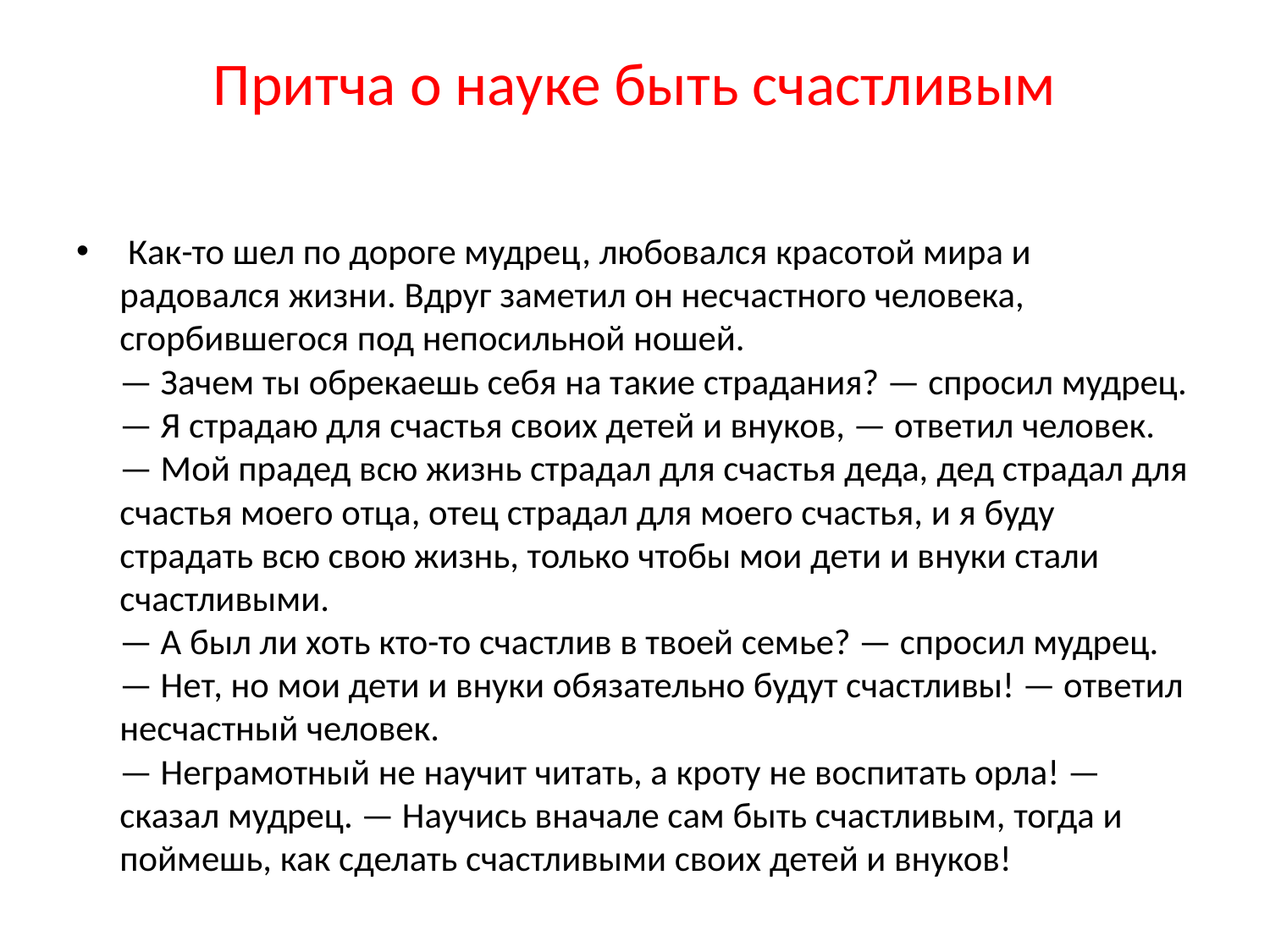

# Притча о науке быть счастливым
 Как-то шел по дороге мудрец, любовался красотой мира и радовался жизни. Вдруг заметил он несчастного человека, сгорбившегося под непосильной ношей.
— Зачем ты обрекаешь себя на такие страдания? — спросил мудрец.
— Я страдаю для счастья своих детей и внуков, — ответил человек. — Мой прадед всю жизнь страдал для счастья деда, дед страдал для счастья моего отца, отец страдал для моего счастья, и я буду страдать всю свою жизнь, только чтобы мои дети и внуки стали счастливыми.
— А был ли хоть кто-то счастлив в твоей семье? — спросил мудрец.
— Нет, но мои дети и внуки обязательно будут счастливы! — ответил несчастный человек.
— Неграмотный не научит читать, а кроту не воспитать орла! — сказал мудрец. — Научись вначале сам быть счастливым, тогда и поймешь, как сделать счастливыми своих детей и внуков!